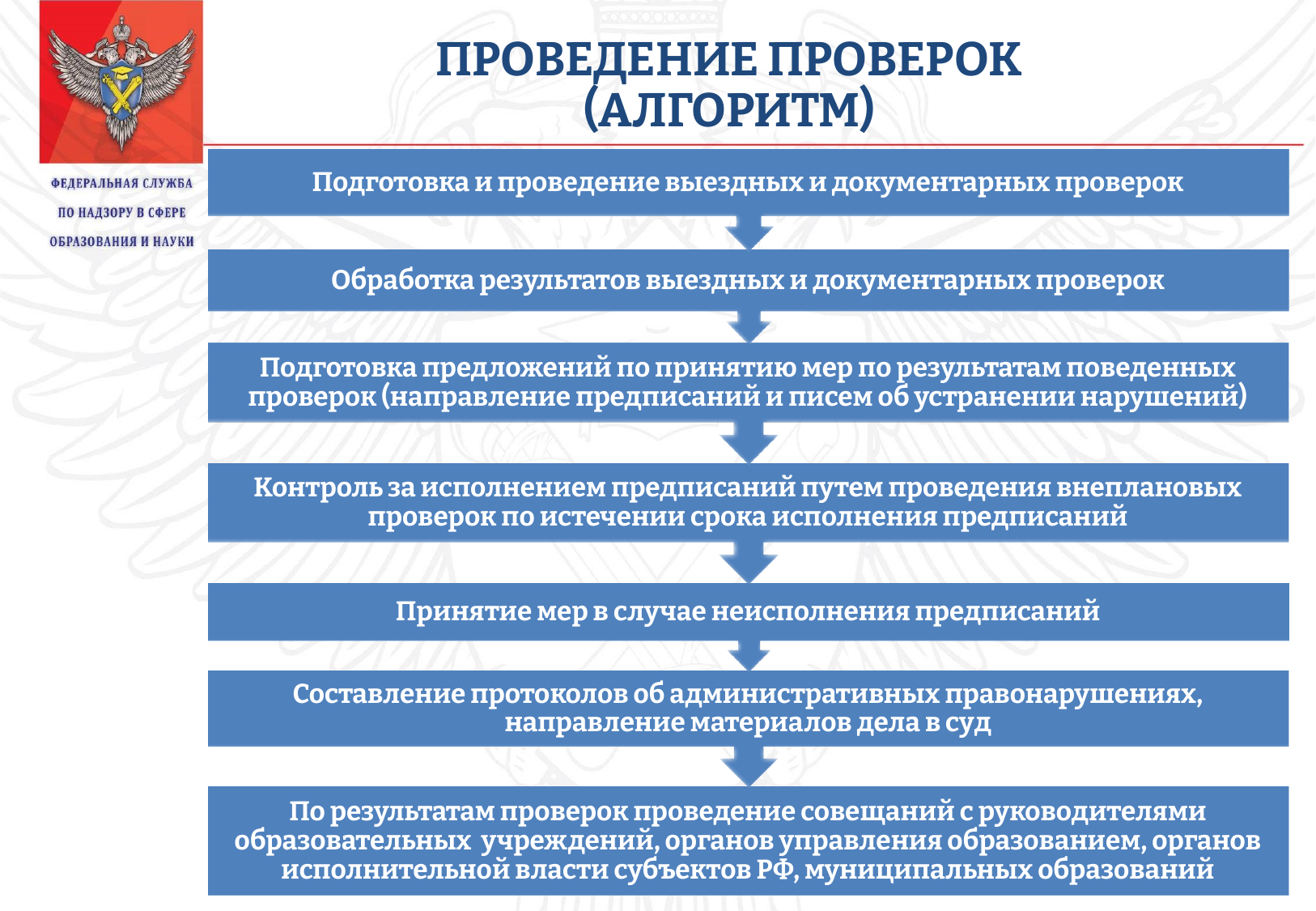

# ПРОВЕДЕНИЕ Проверок (алгоритм)
По результатам проверок проведение совещаний с руководителями образовательных  учреждений, органов управления образованием, органов исполнительной власти субъектов РФ, муниципальных образований
Составление протоколов об административных правонарушениях, направление материалов дела в суд
Принятие мер в случае неисполнения предписаний
Контроль за исполнением предписаний путем проведения внеплановых проверок по истечении срока исполнения предписаний
Подготовка предложений по принятию мер по результатам поведенных проверок (направление предписаний и писем об устранении нарушений)
Обработка результатов выездных и документарных проверок
Подготовка и проведение выездных и документарных проверок